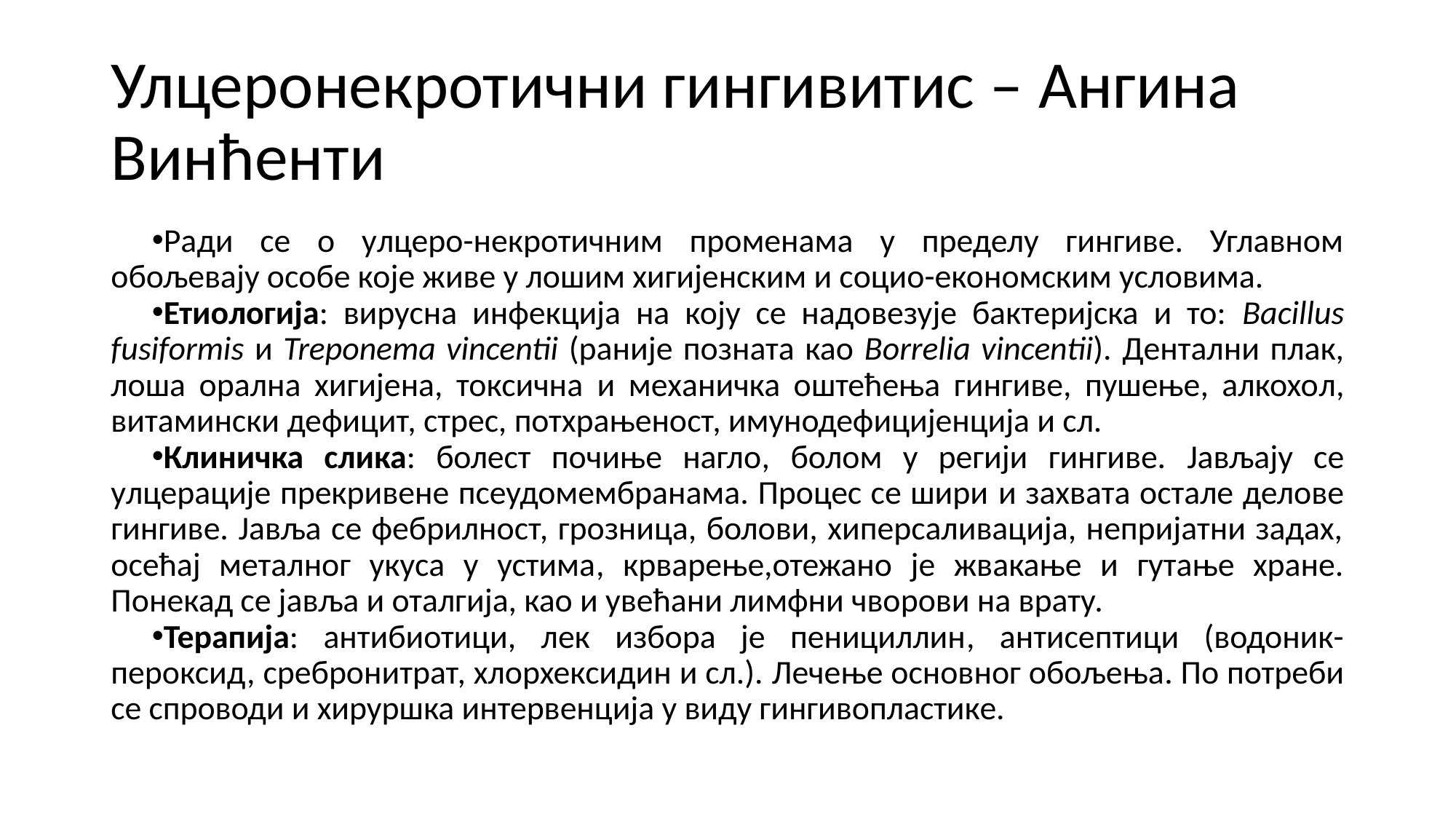

# Улцеронекротични гингивитис – Ангина Винћенти
Ради се о улцеро-некротичним променама у пределу гингиве. Углавном обољевају особе које живе у лошим хигијенским и социо-економским условима.
Етиологија: вирусна инфекција на коју се надовезује бактеријска и то: Bacillus fusiformis и Treponema vincentii (раније позната као Borrelia vincentii). Дентални плак, лоша орална хигијена, токсична и механичка оштећења гингиве, пушење, алкохол, витамински дефицит, стрес, потхрањеност, имунодефицијенција и сл.
Клиничка слика: болест почиње нагло, болом у регији гингиве. Јављају се улцерације прекривене псеудомембранама. Процес се шири и захвата остале делове гингиве. Јавља се фебрилност, грозница, болови, хиперсаливација, непријатни задах, осећај металног укуса у устима, крварење,отежано је жвакање и гутање хране. Понекад се јавља и оталгија, као и увећани лимфни чворови на врату.
Терапија: антибиотици, лек избора је пенициллин, антисептици (водоник-пероксид, сребронитрат, хлорхексидин и сл.). Лечење основног обољења. По потреби се спроводи и хируршка интервенција у виду гингивопластике.